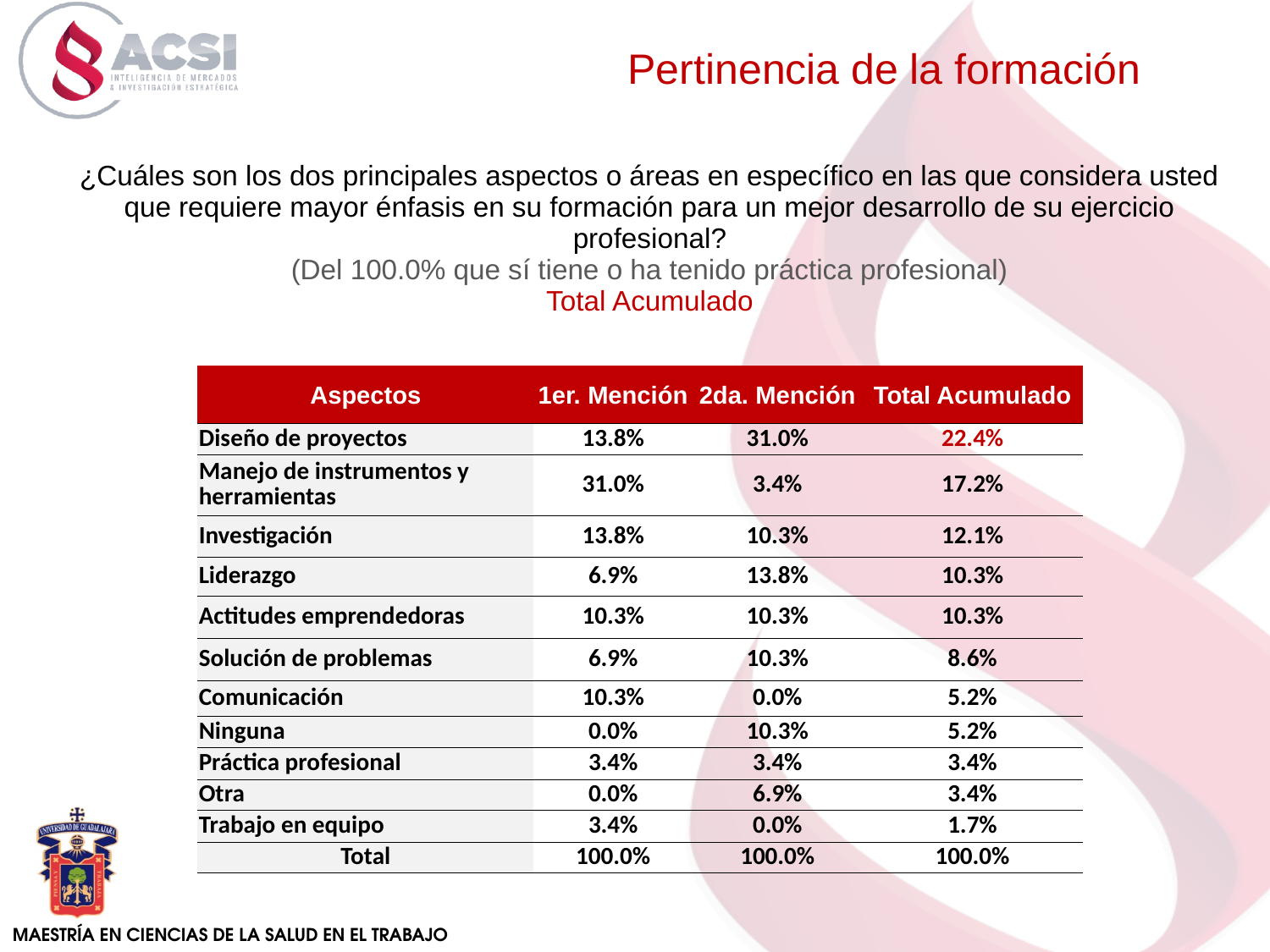

Pertinencia de la formación
¿Cuáles son los dos principales aspectos o áreas en específico en las que considera usted que requiere mayor énfasis en su formación para un mejor desarrollo de su ejercicio profesional?
(Del 100.0% que sí tiene o ha tenido práctica profesional)
Total Acumulado
| Aspectos | 1er. Mención | 2da. Mención | Total Acumulado |
| --- | --- | --- | --- |
| Diseño de proyectos | 13.8% | 31.0% | 22.4% |
| Manejo de instrumentos y herramientas | 31.0% | 3.4% | 17.2% |
| Investigación | 13.8% | 10.3% | 12.1% |
| Liderazgo | 6.9% | 13.8% | 10.3% |
| Actitudes emprendedoras | 10.3% | 10.3% | 10.3% |
| Solución de problemas | 6.9% | 10.3% | 8.6% |
| Comunicación | 10.3% | 0.0% | 5.2% |
| Ninguna | 0.0% | 10.3% | 5.2% |
| Práctica profesional | 3.4% | 3.4% | 3.4% |
| Otra | 0.0% | 6.9% | 3.4% |
| Trabajo en equipo | 3.4% | 0.0% | 1.7% |
| Total | 100.0% | 100.0% | 100.0% |